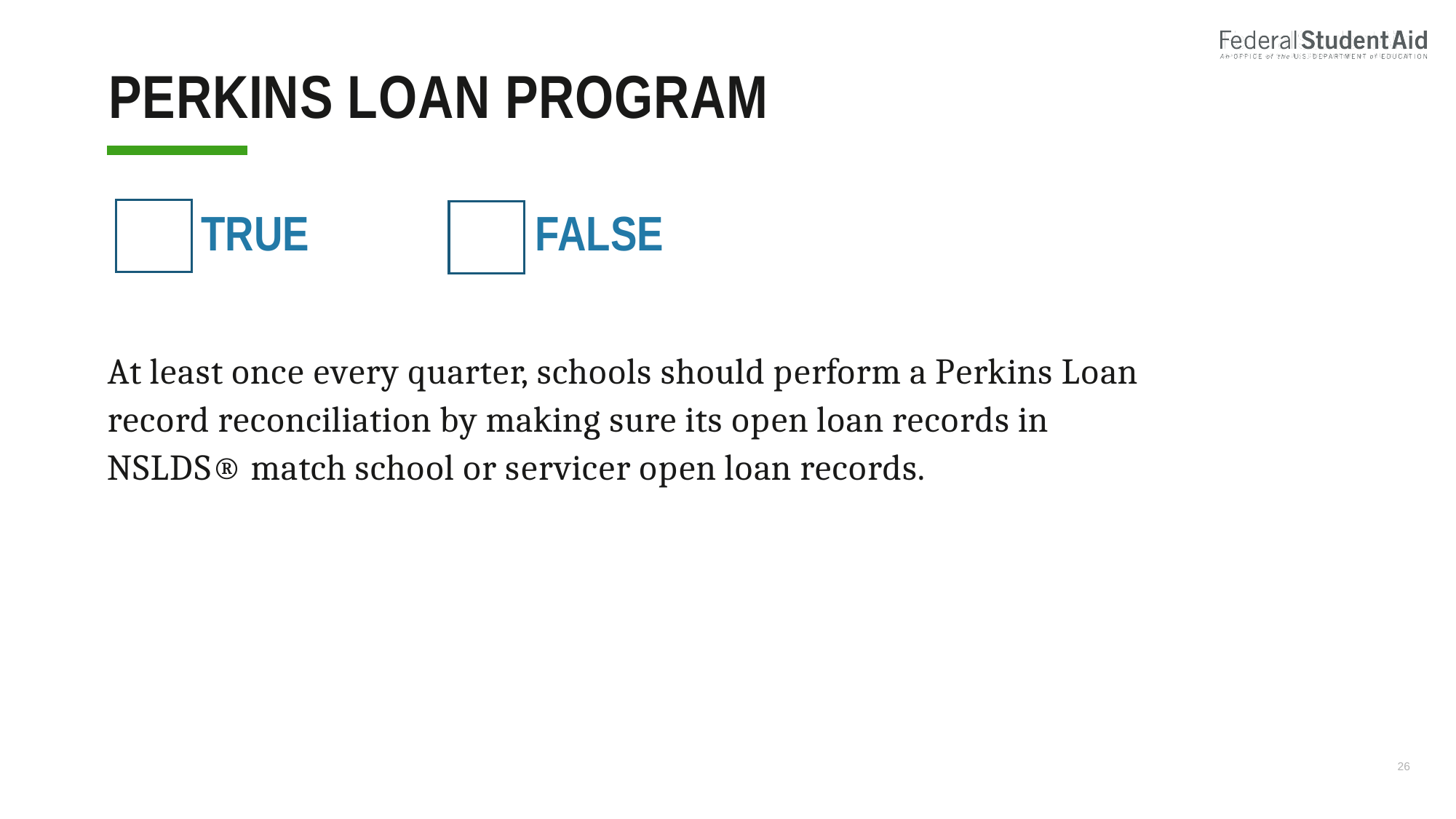

# Perkins loan program

           True                           false
At least once every quarter, schools should perform a Perkins Loan record reconciliation by making sure its open loan records in NSLDS® match school or servicer open loan records.
26